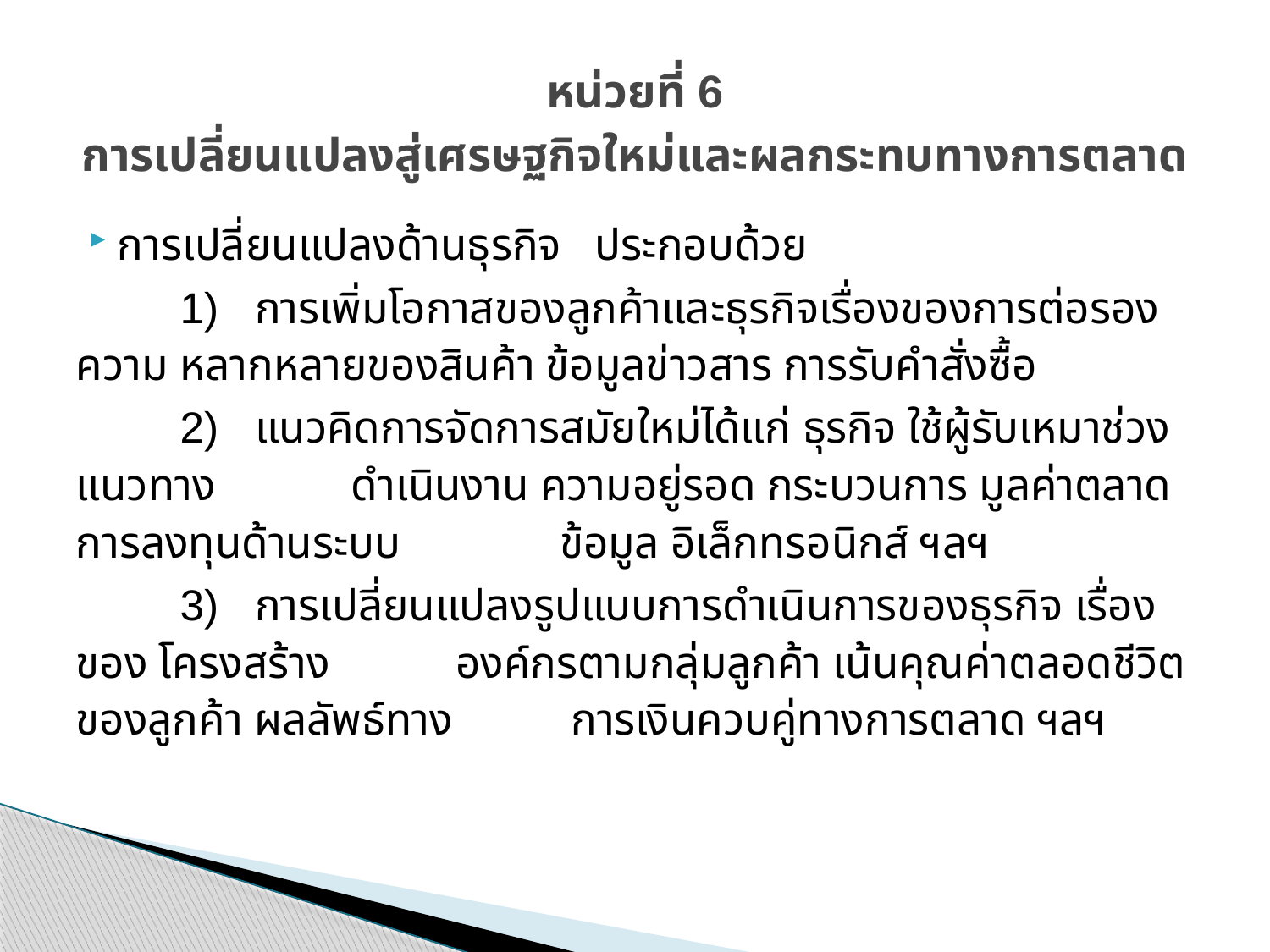

# หน่วยที่ 6 การเปลี่ยนแปลงสู่เศรษฐกิจใหม่และผลกระทบทางการตลาด
การเปลี่ยนแปลงด้านธุรกิจ   ประกอบด้วย
	1)   การเพิ่มโอกาสของลูกค้าและธุรกิจเรื่องของการต่อรอง ความ				หลากหลายของสินค้า ข้อมูลข่าวสาร การรับคำสั่งซื้อ
	2)   แนวคิดการจัดการสมัยใหม่ได้แก่ ธุรกิจ ใช้ผู้รับเหมาช่วง แนวทาง	      ดำเนินงาน ความอยู่รอด กระบวนการ มูลค่าตลาด การลงทุนด้านระบบ	      ข้อมูล อิเล็กทรอนิกส์ ฯลฯ
	3)   การเปลี่ยนแปลงรูปแบบการดำเนินการของธุรกิจ เรื่องของ โครงสร้าง	      องค์กรตามกลุ่มลูกค้า เน้นคุณค่าตลอดชีวิตของลูกค้า ผลลัพธ์ทาง	       การเงินควบคู่ทางการตลาด ฯลฯ